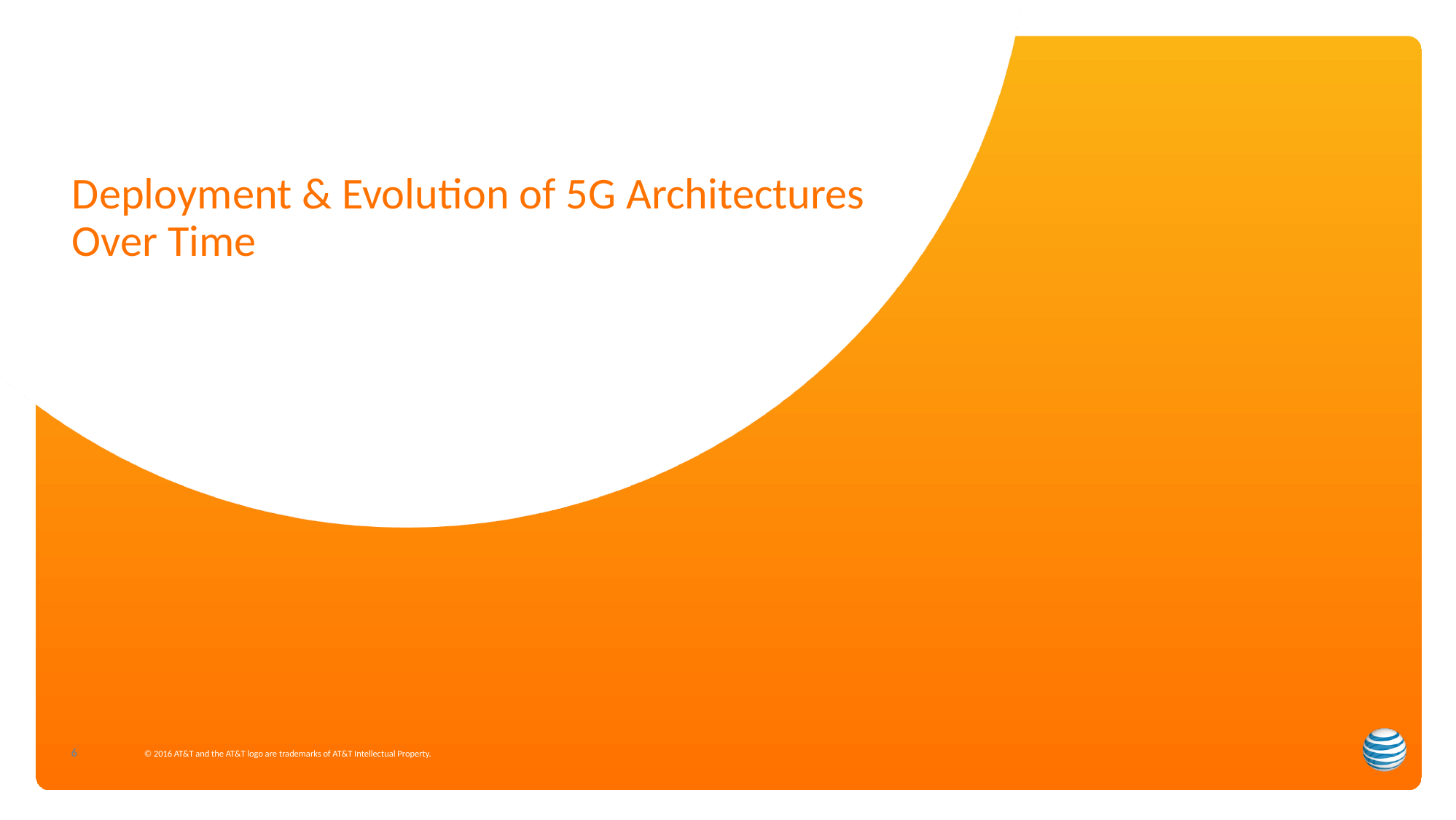

# Deployment & Evolution of 5G Architectures Over Time
6
© 2016 AT&T and the AT&T logo are trademarks of AT&T Intellectual Property.